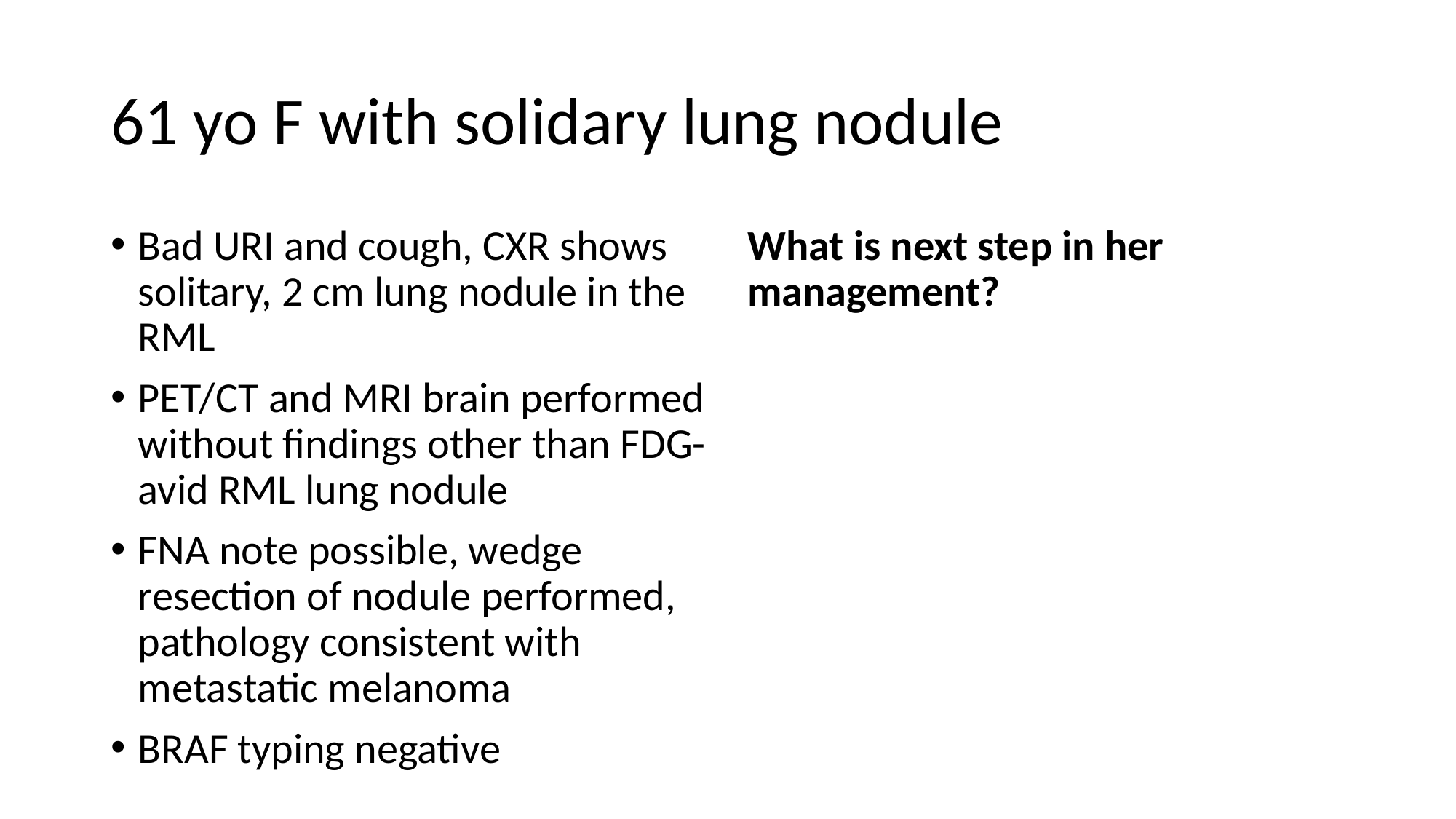

# 61 yo F with solidary lung nodule
What is next step in her management?
Active surveillance
Adjuvant BRAF-targeted therapy
Adjuvant nivolumab
Adjuvant ipilimumab
Adjuvant interferon alpha 2b

Bad URI and cough, CXR shows solitary, 2 cm lung nodule in the RML
PET/CT and MRI brain performed without findings other than FDG-avid RML lung nodule
FNA note possible, wedge resection of nodule performed, pathology consistent with metastatic melanoma
BRAF typing negative